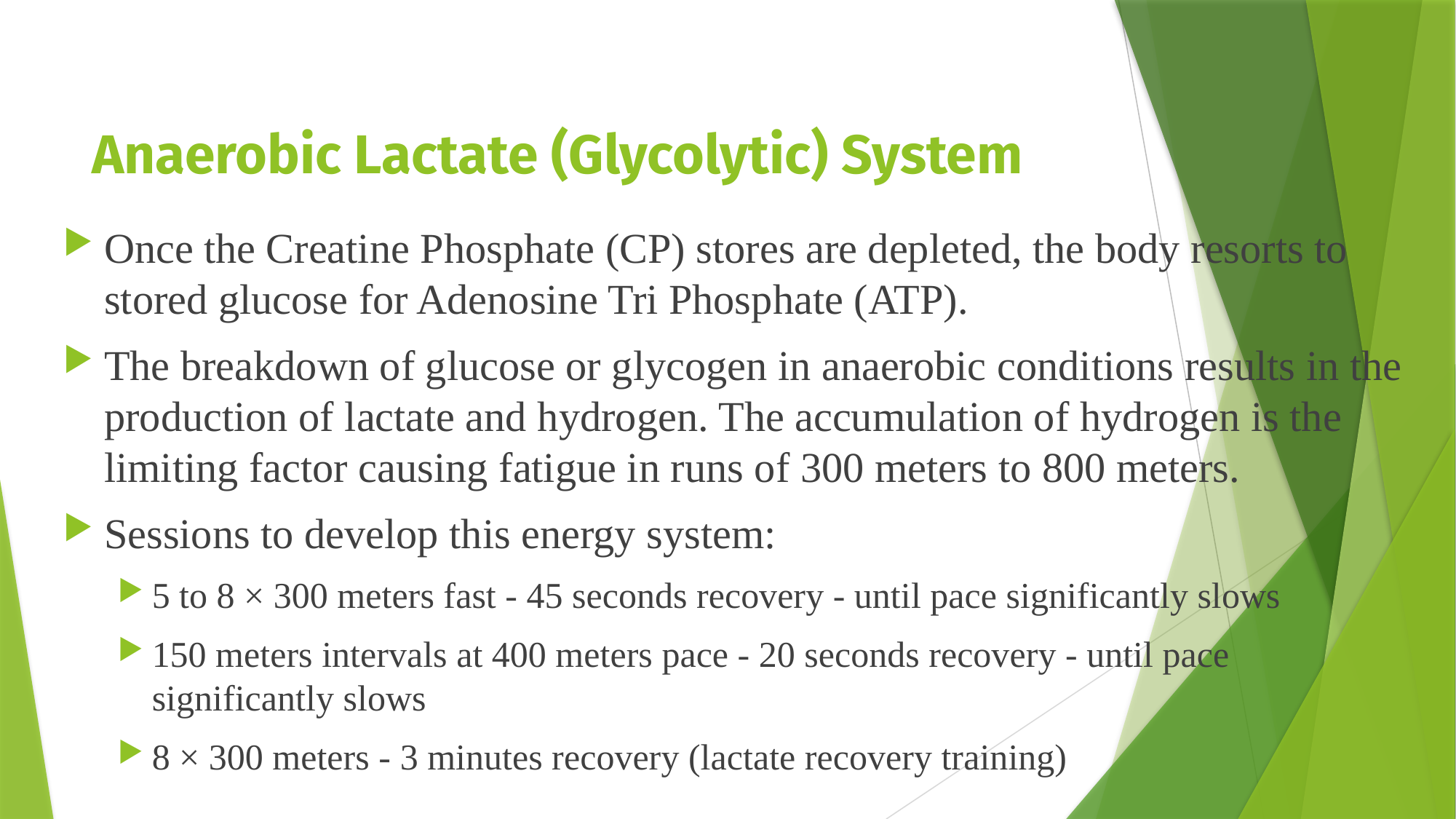

# Anaerobic Lactate (Glycolytic) System
Once the Creatine Phosphate (CP) stores are depleted, the body resorts to stored glucose for Adenosine Tri Phosphate (ATP).
The breakdown of glucose or glycogen in anaerobic conditions results in the production of lactate and hydrogen. The accumulation of hydrogen is the limiting factor causing fatigue in runs of 300 meters to 800 meters.
Sessions to develop this energy system:
5 to 8 × 300 meters fast - 45 seconds recovery - until pace significantly slows
150 meters intervals at 400 meters pace - 20 seconds recovery - until pace significantly slows
8 × 300 meters - 3 minutes recovery (lactate recovery training)